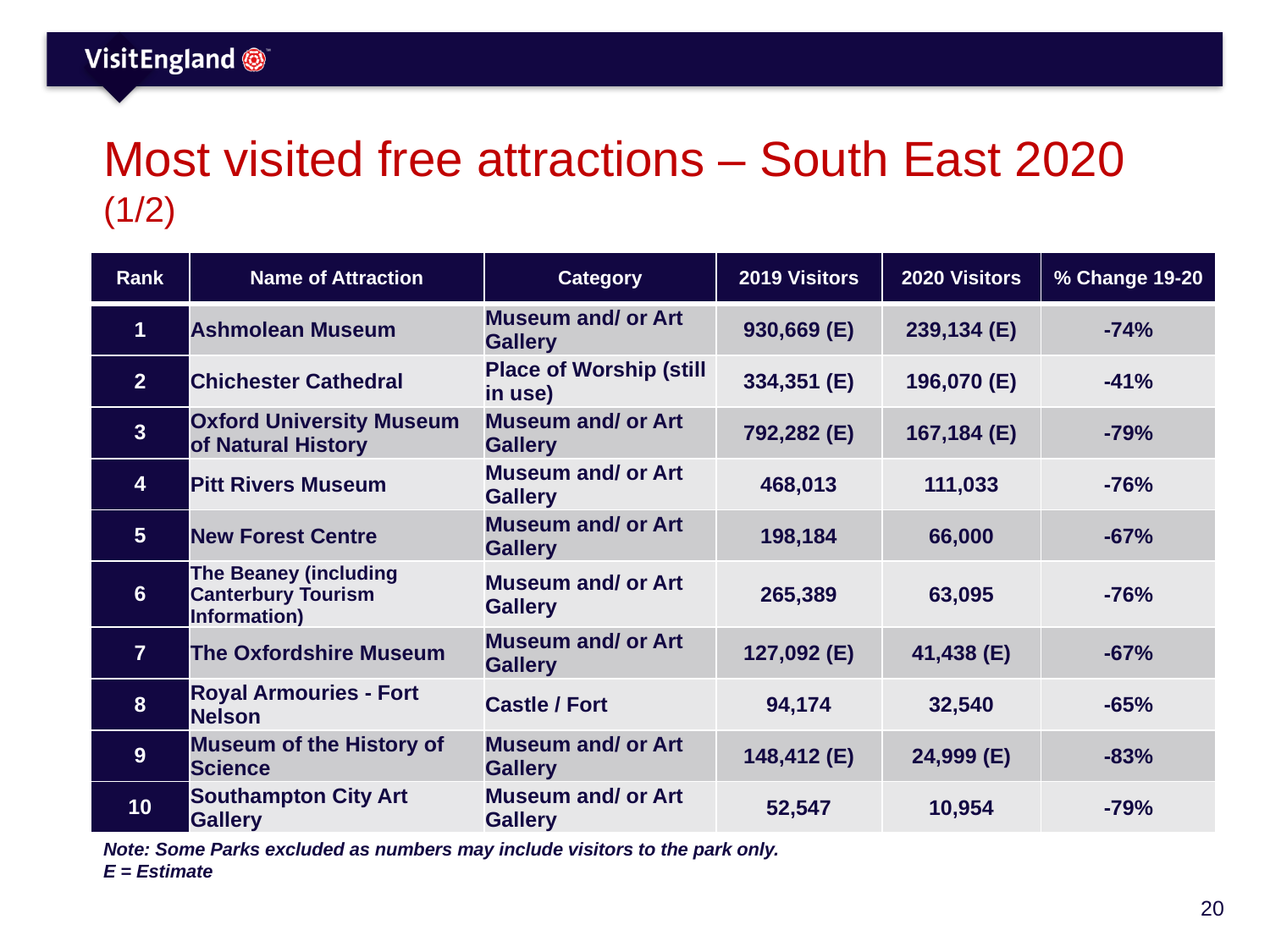

# Most visited free attractions – South East 2020 (1/2)
| Rank | Name of Attraction | Category | 2019 Visitors | 2020 Visitors | % Change 19-20 |
| --- | --- | --- | --- | --- | --- |
| 1 | Ashmolean Museum | Museum and/ or Art Gallery | 930,669 (E) | 239,134 (E) | -74% |
| 2 | Chichester Cathedral | Place of Worship (still in use) | 334,351 (E) | 196,070 (E) | -41% |
| 3 | Oxford University Museum of Natural History | Museum and/ or Art Gallery | 792,282 (E) | 167,184 (E) | -79% |
| 4 | Pitt Rivers Museum | Museum and/ or Art Gallery | 468,013 | 111,033 | -76% |
| 5 | New Forest Centre | Museum and/ or Art Gallery | 198,184 | 66,000 | -67% |
| 6 | The Beaney (including Canterbury Tourism Information) | Museum and/ or Art Gallery | 265,389 | 63,095 | -76% |
| 7 | The Oxfordshire Museum | Museum and/ or Art Gallery | 127,092 (E) | 41,438 (E) | -67% |
| 8 | Royal Armouries - Fort Nelson | Castle / Fort | 94,174 | 32,540 | -65% |
| 9 | Museum of the History of Science | Museum and/ or Art Gallery | 148,412 (E) | 24,999 (E) | -83% |
| 10 | Southampton City Art Gallery | Museum and/ or Art Gallery | 52,547 | 10,954 | -79% |
Note: Some Parks excluded as numbers may include visitors to the park only.
E = Estimate